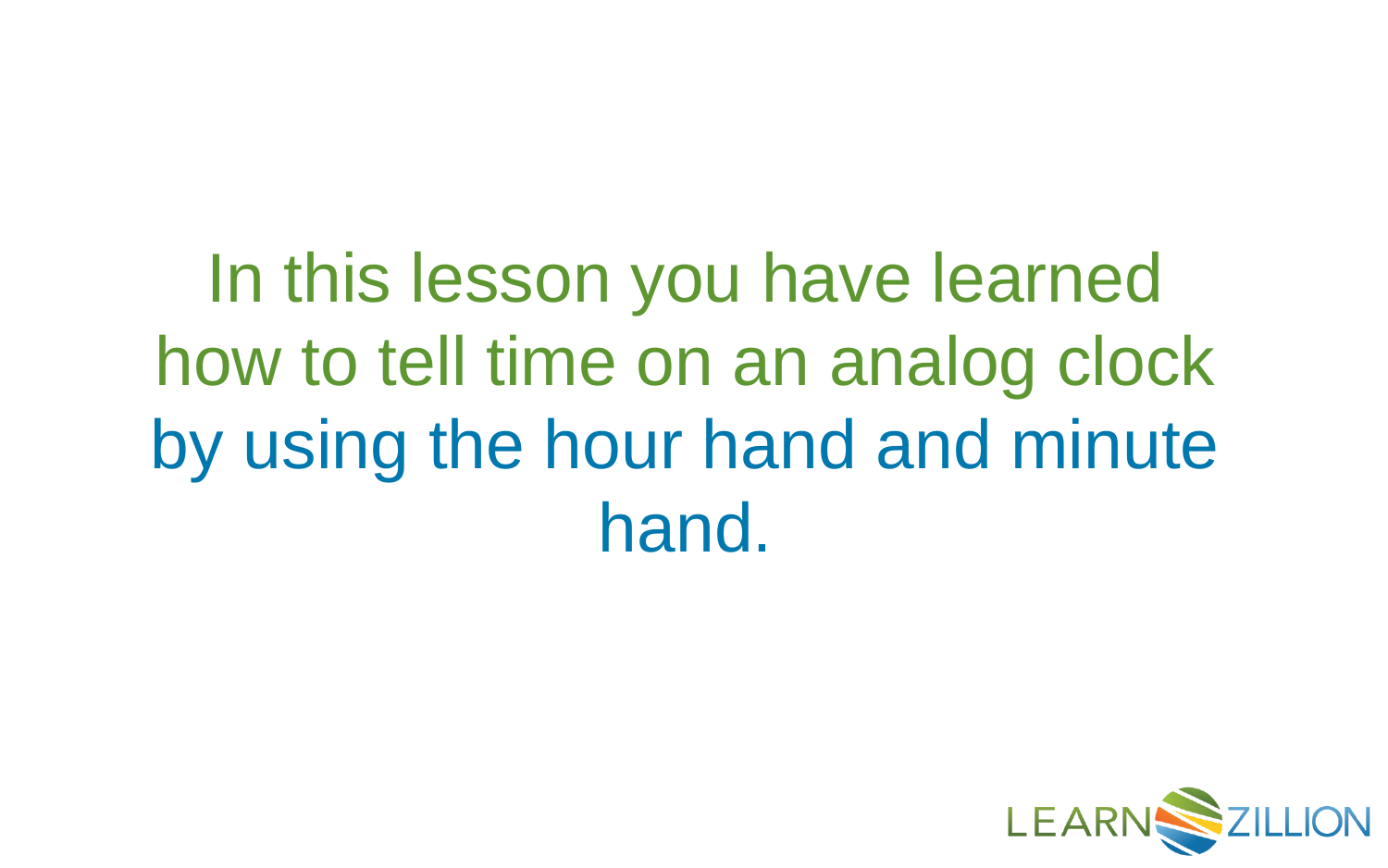

In this lesson you have learned how to tell time on an analog clock by using the hour hand and minute hand.